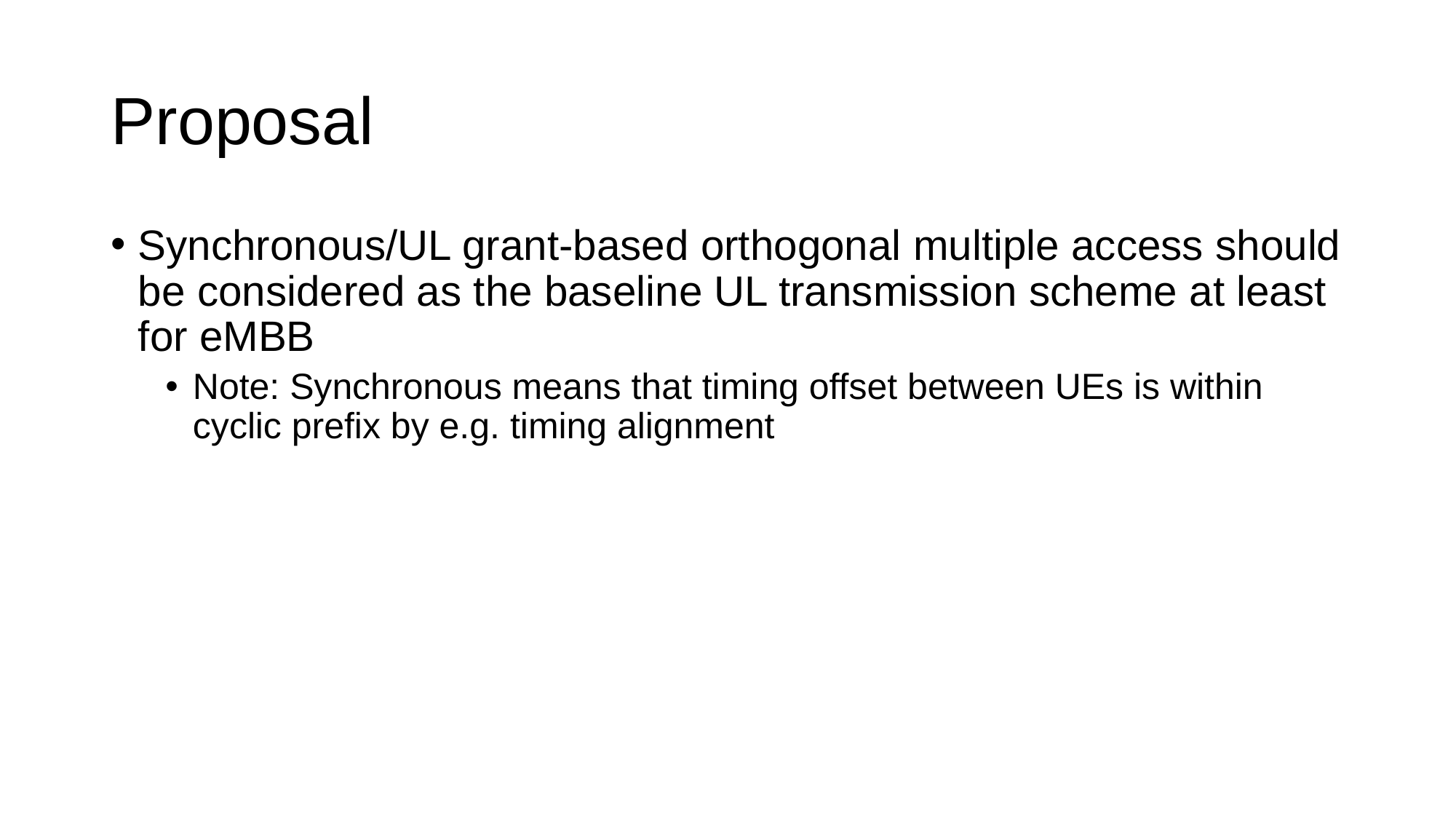

# Proposal
Synchronous/UL grant-based orthogonal multiple access should be considered as the baseline UL transmission scheme at least for eMBB
Note: Synchronous means that timing offset between UEs is within cyclic prefix by e.g. timing alignment